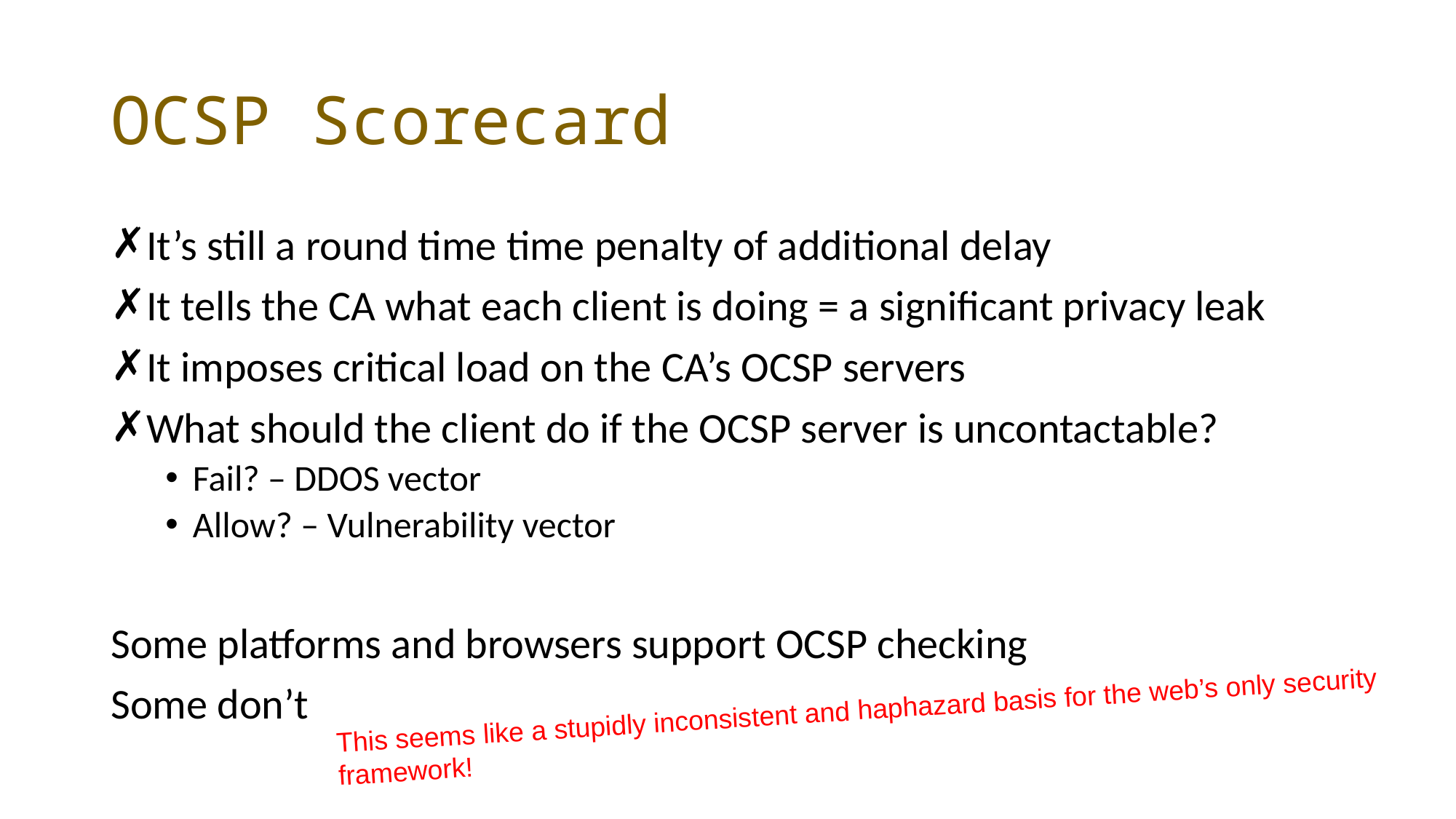

# OCSP Scorecard
It’s still a round time time penalty of additional delay
It tells the CA what each client is doing = a significant privacy leak
It imposes critical load on the CA’s OCSP servers
What should the client do if the OCSP server is uncontactable?
Fail? – DDOS vector
Allow? – Vulnerability vector

Some platforms and browsers support OCSP checking
Some don’t

This seems like a stupidly inconsistent and haphazard basis for the web’s only security framework!